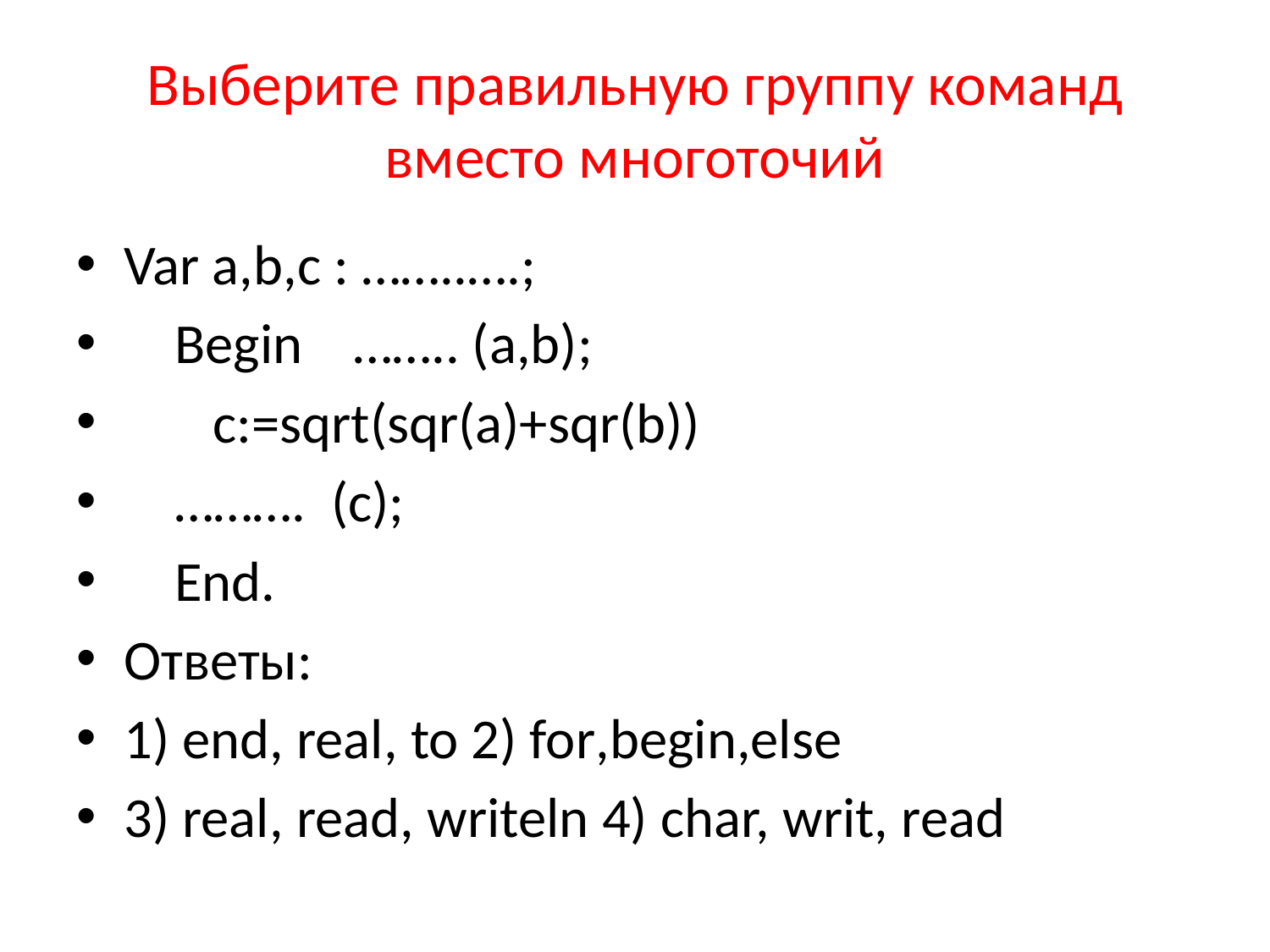

# Выберите правильную группу команд вместо многоточий
Var a,b,c : ……..….;
    Begin    …….. (a,b);
       с:=sqrt(sqr(a)+sqr(b))
    ……….  (c);
    End.
Ответы:
1) end, real, to 2) for,begin,else
3) real, read, writeln 4) char, writ, read